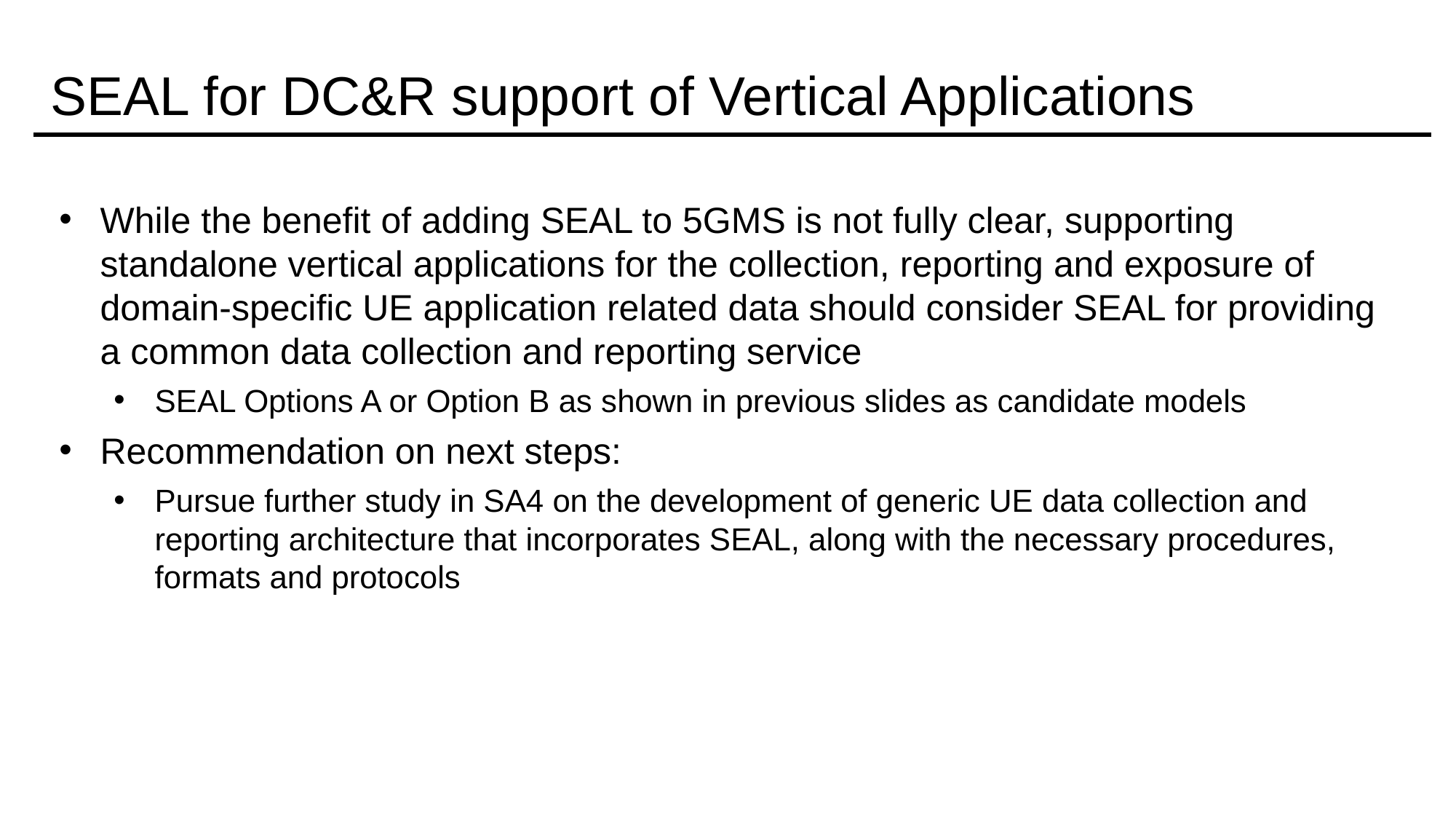

SEAL for DC&R support of Vertical Applications
While the benefit of adding SEAL to 5GMS is not fully clear, supporting standalone vertical applications for the collection, reporting and exposure of domain-specific UE application related data should consider SEAL for providing a common data collection and reporting service
SEAL Options A or Option B as shown in previous slides as candidate models
Recommendation on next steps:
Pursue further study in SA4 on the development of generic UE data collection and reporting architecture that incorporates SEAL, along with the necessary procedures, formats and protocols